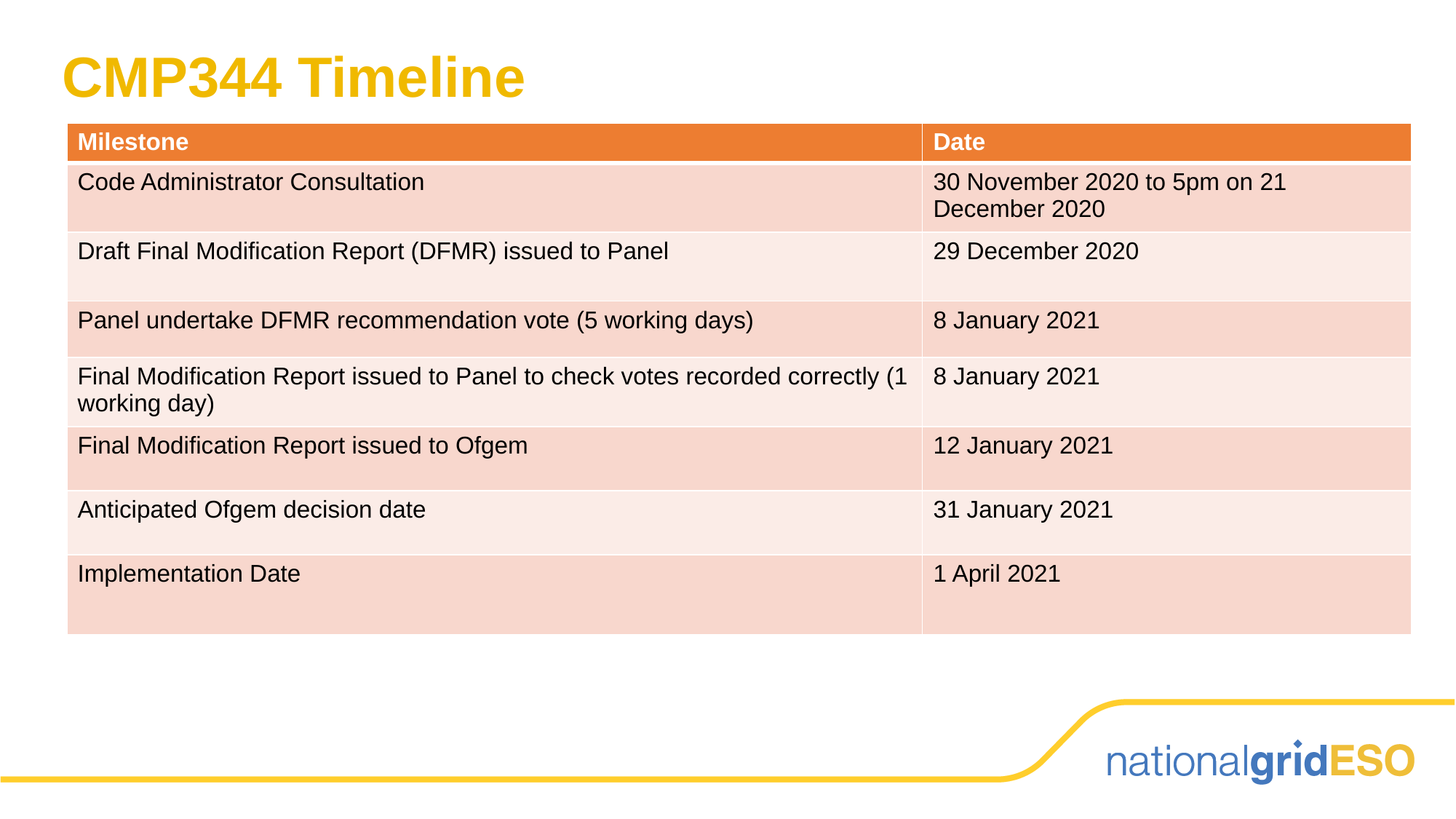

# CMP344 Timeline

| Milestone | Date |
| --- | --- |
| Code Administrator Consultation | 30 November 2020 to 5pm on 21 December 2020 |
| Draft Final Modification Report (DFMR) issued to Panel | 29 December 2020 |
| Panel undertake DFMR recommendation vote (5 working days) | 8 January 2021 |
| Final Modification Report issued to Panel to check votes recorded correctly (1 working day) | 8 January 2021 |
| Final Modification Report issued to Ofgem | 12 January 2021 |
| Anticipated Ofgem decision date | 31 January 2021 |
| Implementation Date | 1 April 2021 |